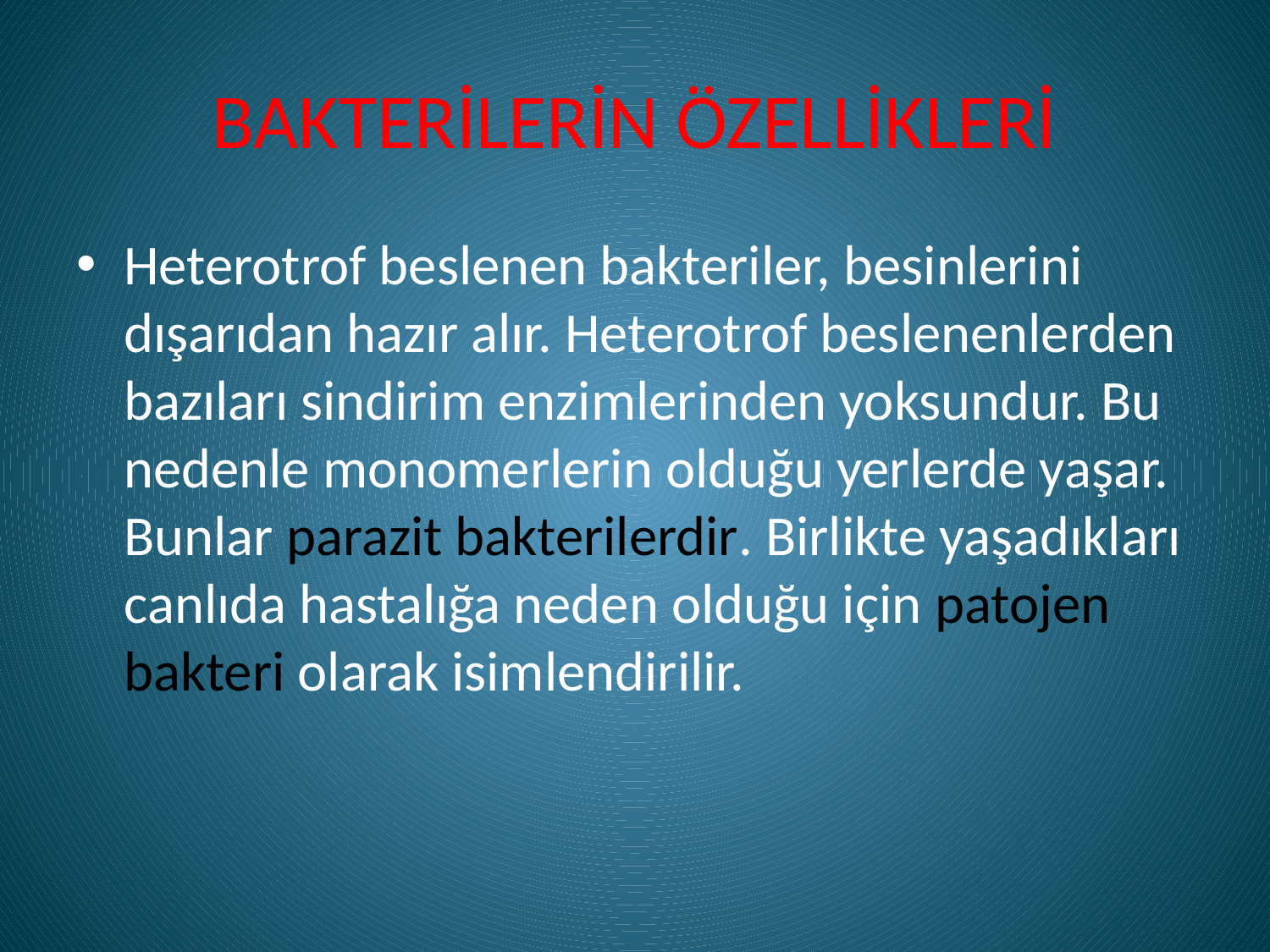

# BAKTERİLERİN ÖZELLİKLERİ
Heterotrof beslenen bakteriler, besinlerini dışarıdan hazır alır. Heterotrof beslenenlerden bazıları sindirim enzimlerinden yoksundur. Bu nedenle monomerlerin olduğu yerlerde yaşar. Bunlar parazit bakterilerdir. Birlikte yaşadıkları canlıda hastalığa neden olduğu için patojen bakteri olarak isimlendirilir.